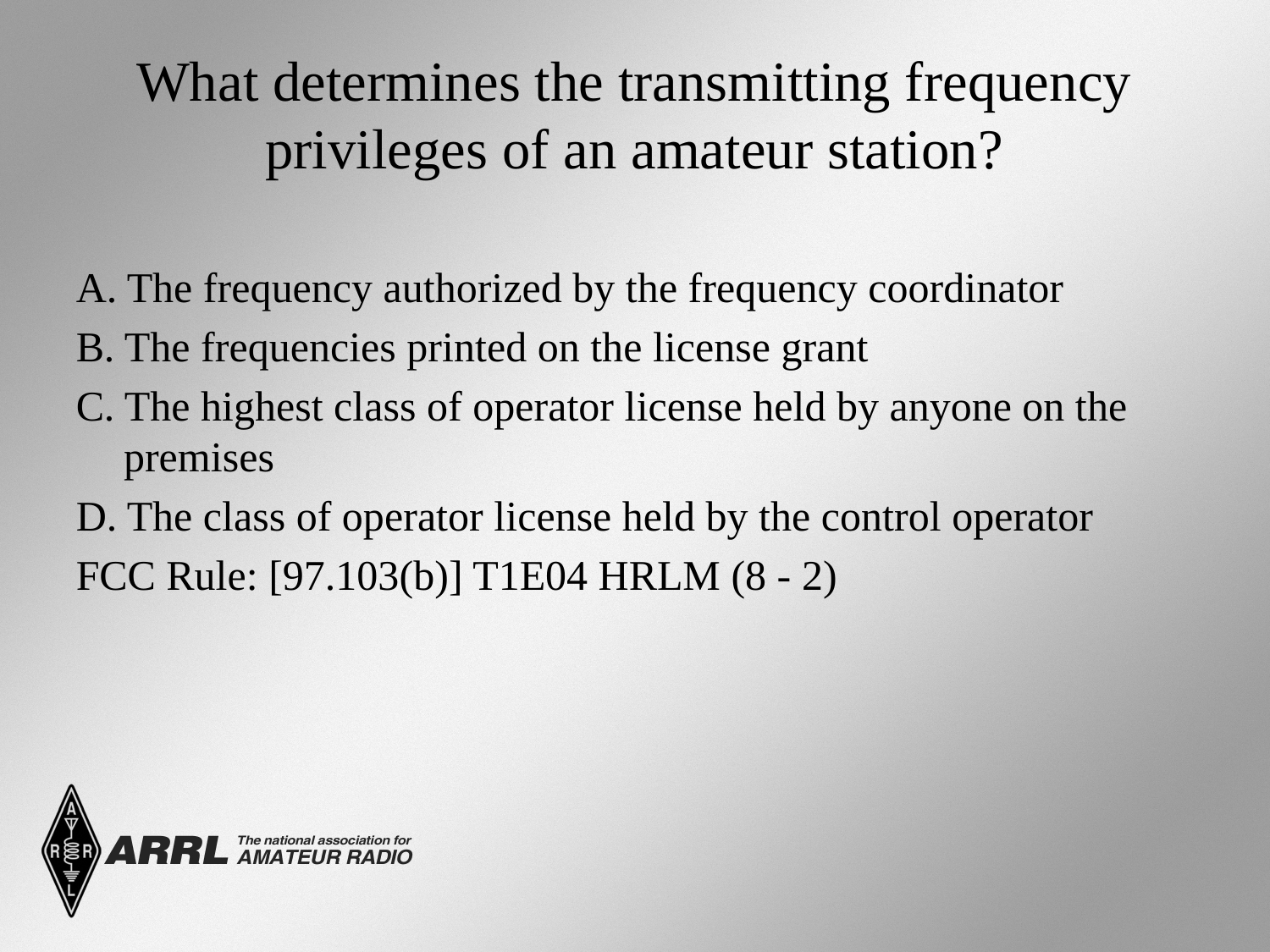

# What determines the transmitting frequency privileges of an amateur station?
A. The frequency authorized by the frequency coordinator
B. The frequencies printed on the license grant
C. The highest class of operator license held by anyone on the premises
D. The class of operator license held by the control operator
FCC Rule: [97.103(b)] T1E04 HRLM (8 - 2)